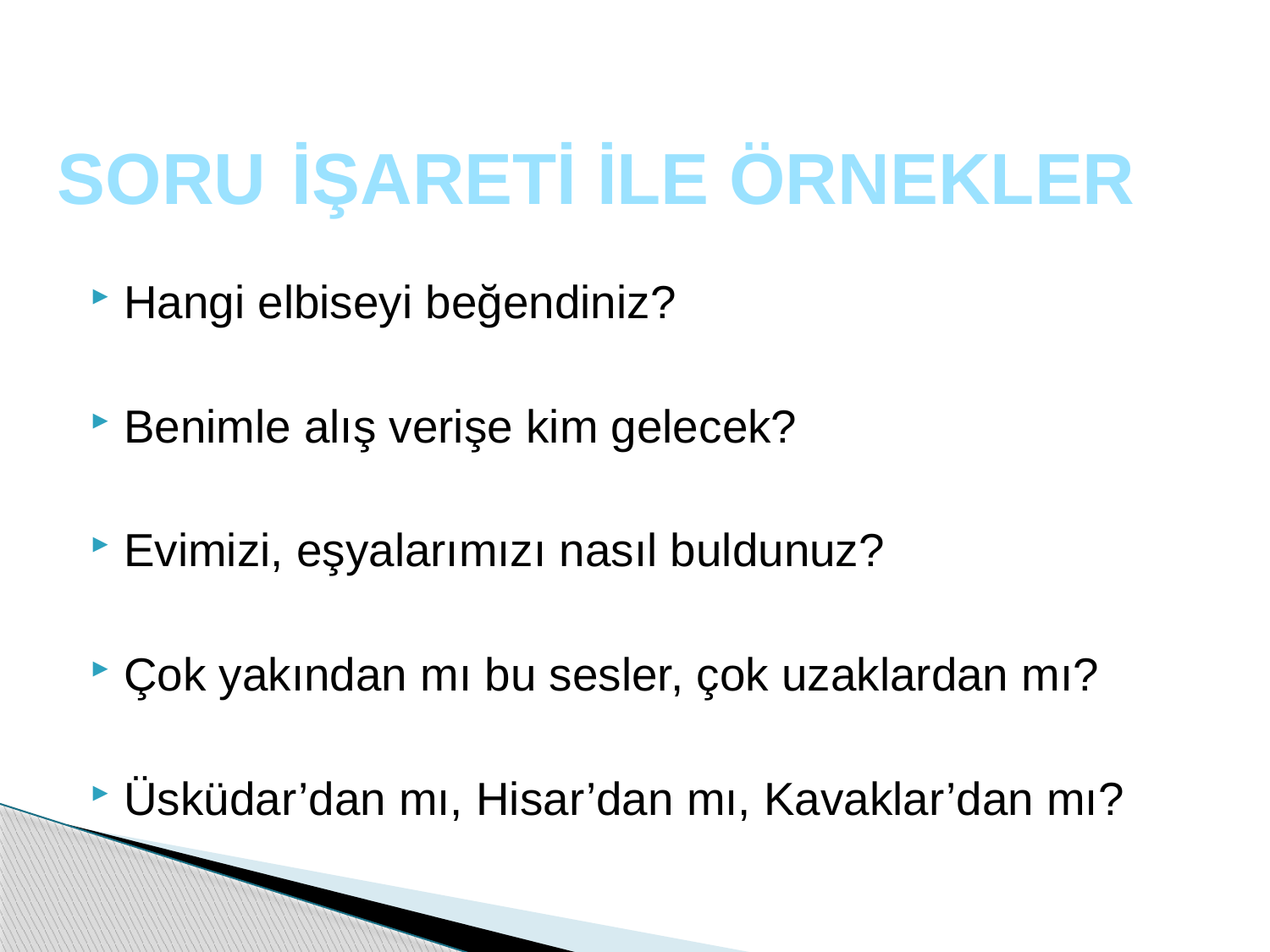

# SORU İŞARETİ İLE ÖRNEKLER

Hangi elbiseyi beğendiniz?

Benimle alış verişe kim gelecek?

Evimizi, eşyalarımızı nasıl buldunuz?

Çok yakından mı bu sesler, çok uzaklardan mı?

Üsküdar’dan mı, Hisar’dan mı, Kavaklar’dan mı?